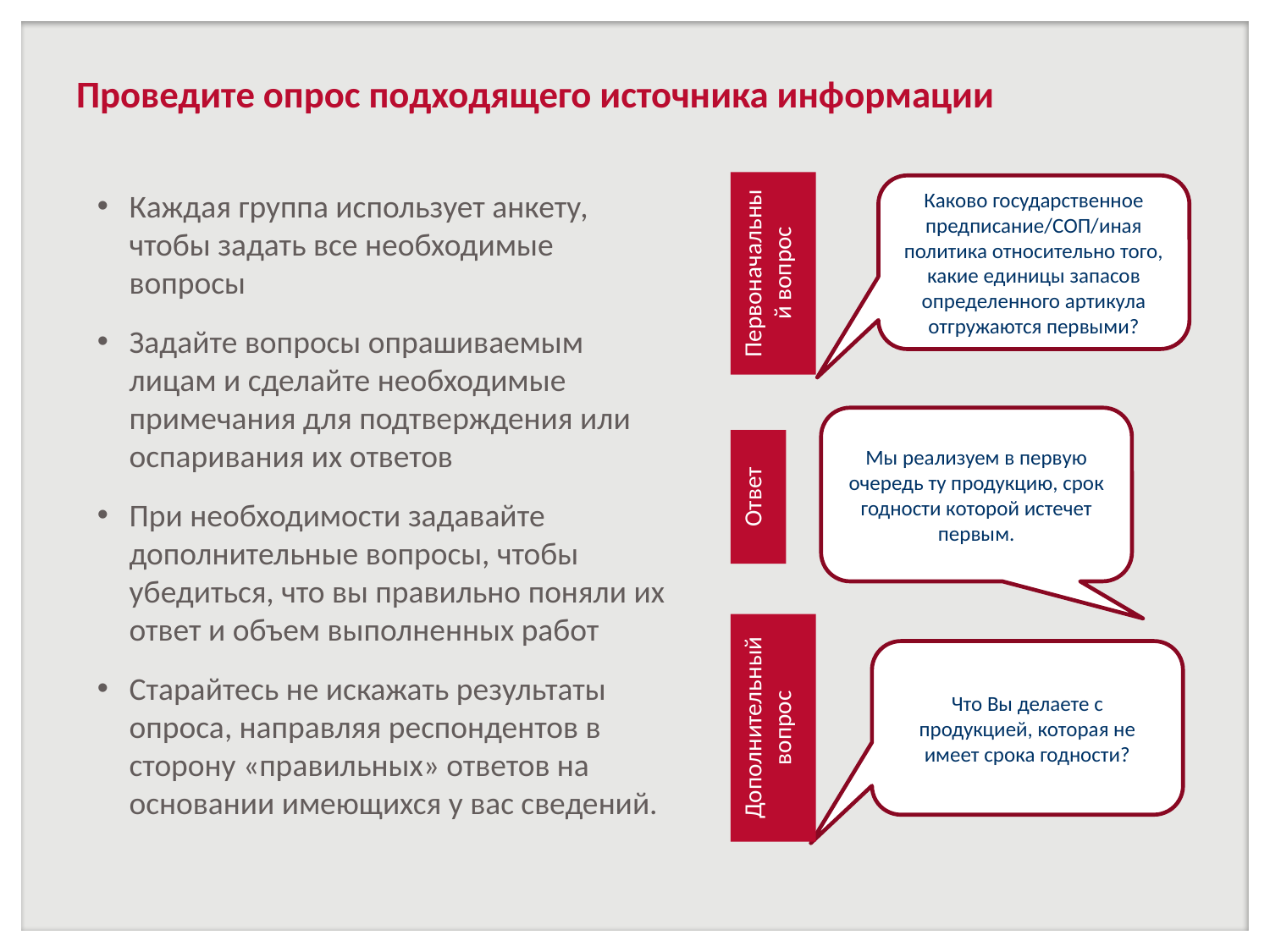

# Проведите опрос подходящего источника информации
Первоначальный вопрос
Каково государственное предписание/СОП/иная политика относительно того, какие единицы запасов определенного артикула отгружаются первыми?
Каждая группа использует анкету, чтобы задать все необходимые вопросы
Задайте вопросы опрашиваемым лицам и сделайте необходимые примечания для подтверждения или оспаривания их ответов
При необходимости задавайте дополнительные вопросы, чтобы убедиться, что вы правильно поняли их ответ и объем выполненных работ
Старайтесь не искажать результаты опроса, направляя респондентов в сторону «правильных» ответов на основании имеющихся у вас сведений.

Мы реализуем в первую очередь ту продукцию, срок годности которой истечет первым.
Ответ
Дополнительный вопрос
Что Вы делаете с продукцией, которая не имеет срока годности?